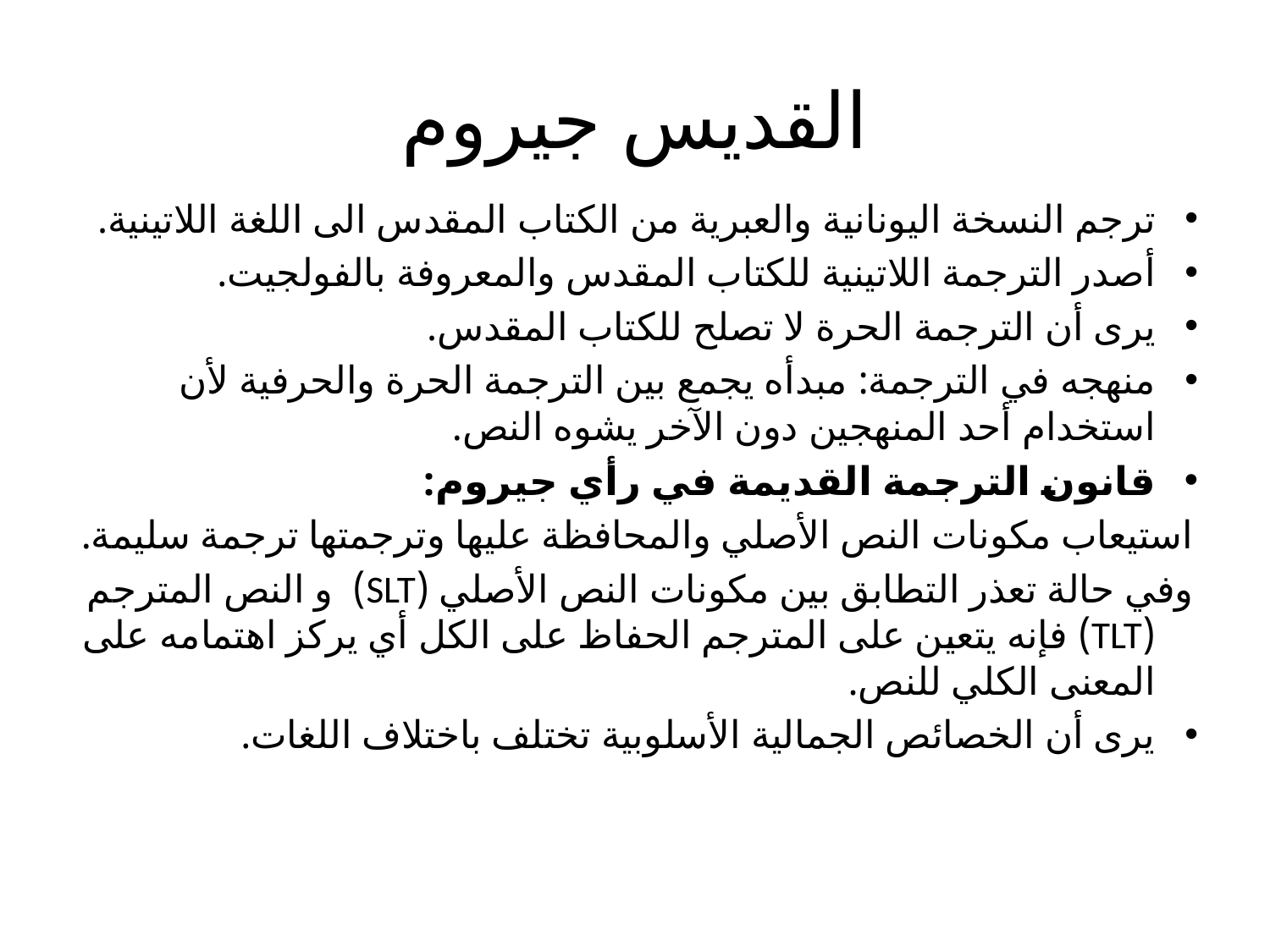

# القديس جيروم
ترجم النسخة اليونانية والعبرية من الكتاب المقدس الى اللغة اللاتينية.
أصدر الترجمة اللاتينية للكتاب المقدس والمعروفة بالفولجيت.
يرى أن الترجمة الحرة لا تصلح للكتاب المقدس.
منهجه في الترجمة: مبدأه يجمع بين الترجمة الحرة والحرفية لأن استخدام أحد المنهجين دون الآخر يشوه النص.
قانون الترجمة القديمة في رأي جيروم:
استيعاب مكونات النص الأصلي والمحافظة عليها وترجمتها ترجمة سليمة.
وفي حالة تعذر التطابق بين مكونات النص الأصلي (SLT)  و النص المترجم (TLT) فإنه يتعين على المترجم الحفاظ على الكل أي يركز اهتمامه على المعنى الكلي للنص.
يرى أن الخصائص الجمالية الأسلوبية تختلف باختلاف اللغات.